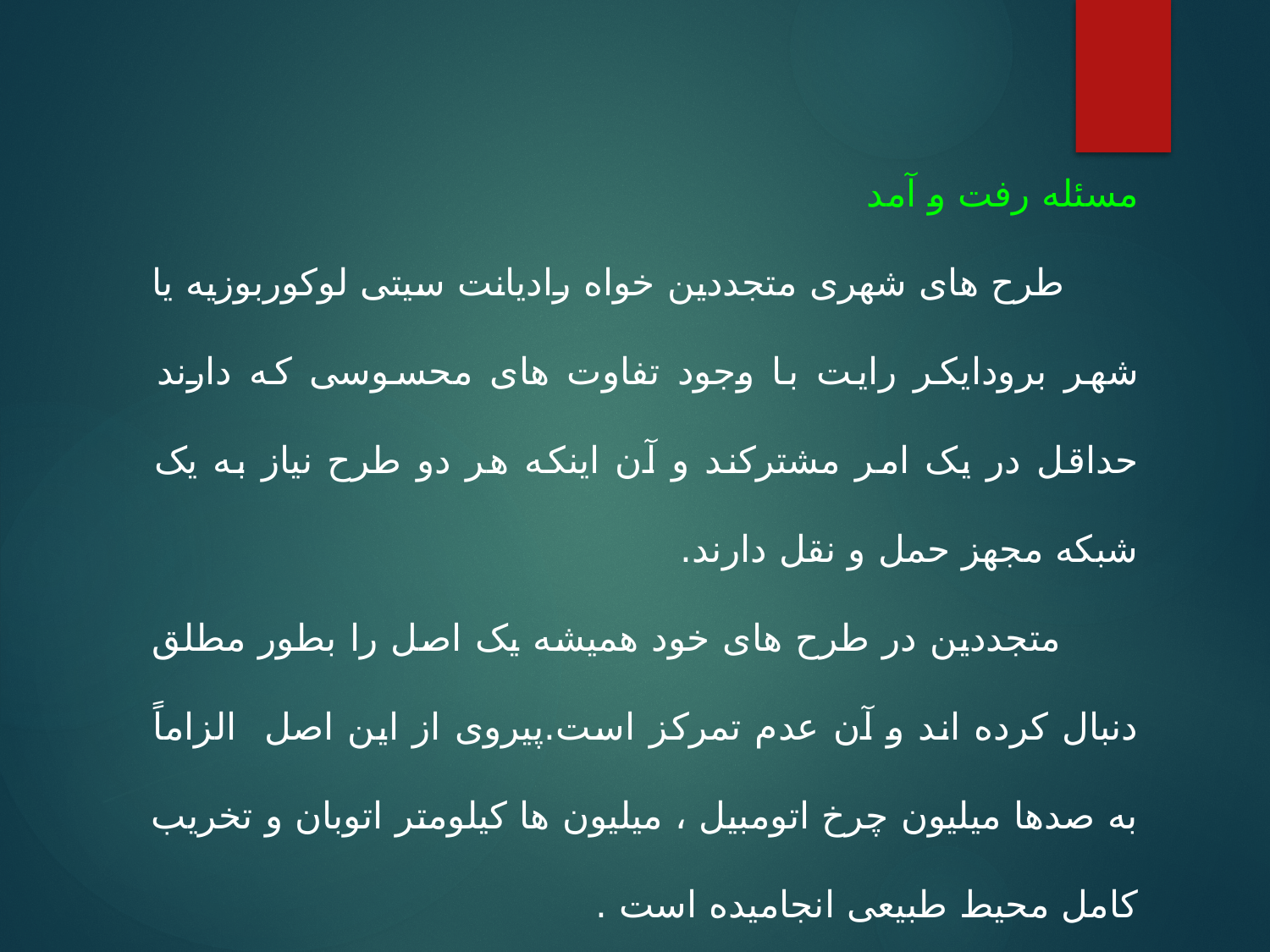

مسئله رفت و آمد
      طرح های شهری متجددین خواه رادیانت سیتی لوکوربوزیه یا شهر برودایکر رایت با وجود تفاوت های محسوسی که دارند حداقل در یک امر مشترکند و آن اینکه هر دو طرح نیاز به یک شبکه مجهز حمل و نقل دارند.
      متجددین در طرح های خود همیشه یک اصل را بطور مطلق دنبال کرده اند و آن عدم تمرکز است.پیروی از این اصل  الزاماً به صدها میلیون چرخ اتومبیل ، میلیون ها کیلومتر اتوبان و تخریب کامل محیط طبیعی انجامیده است .